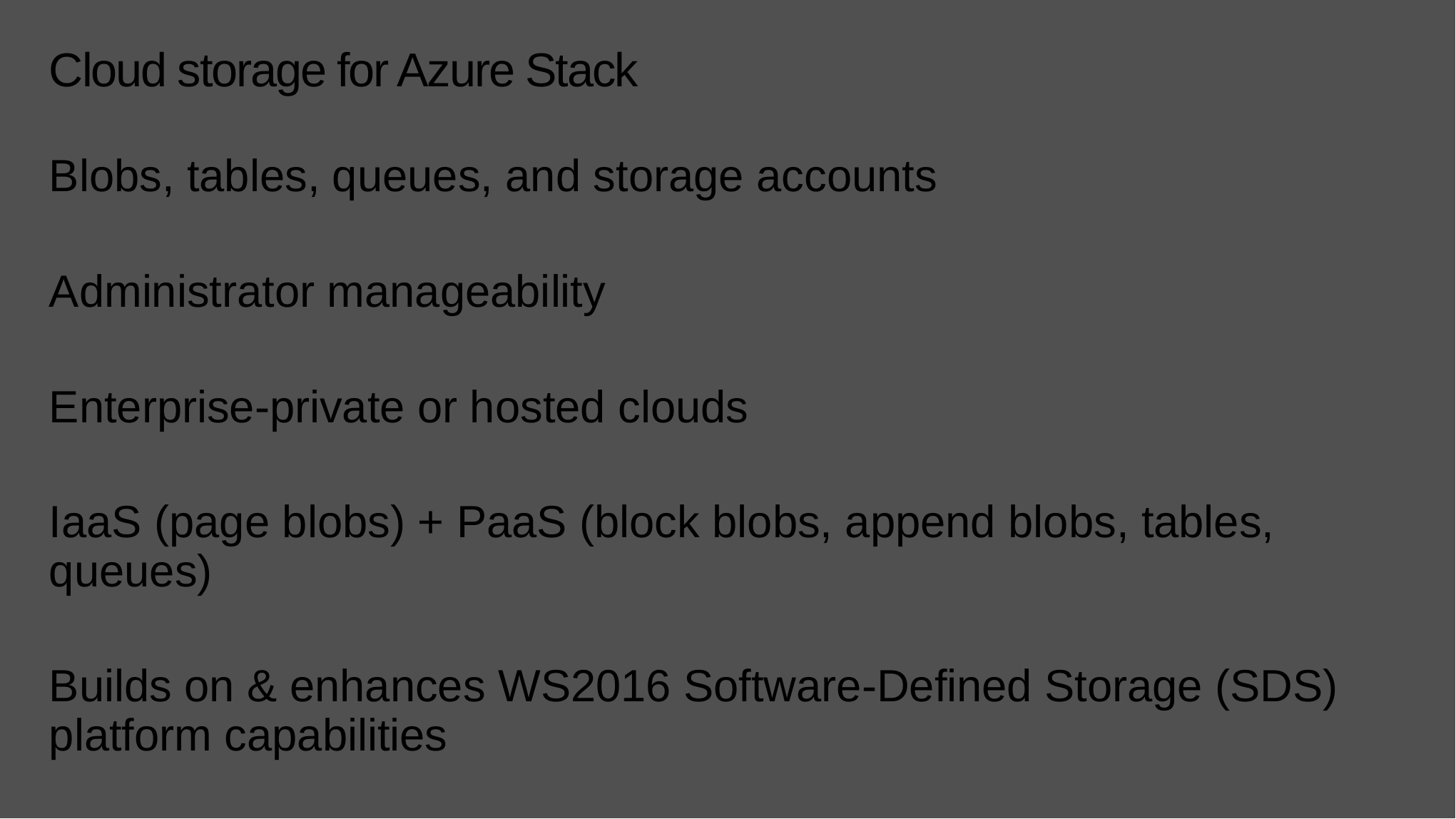

# Cloud storage for Azure Stack
Blobs, tables, queues, and storage accounts

Administrator manageability

Enterprise-private or hosted clouds

IaaS (page blobs) + PaaS (block blobs, append blobs, tables, queues)

Builds on & enhances WS2016 Software-Defined Storage (SDS) platform capabilities